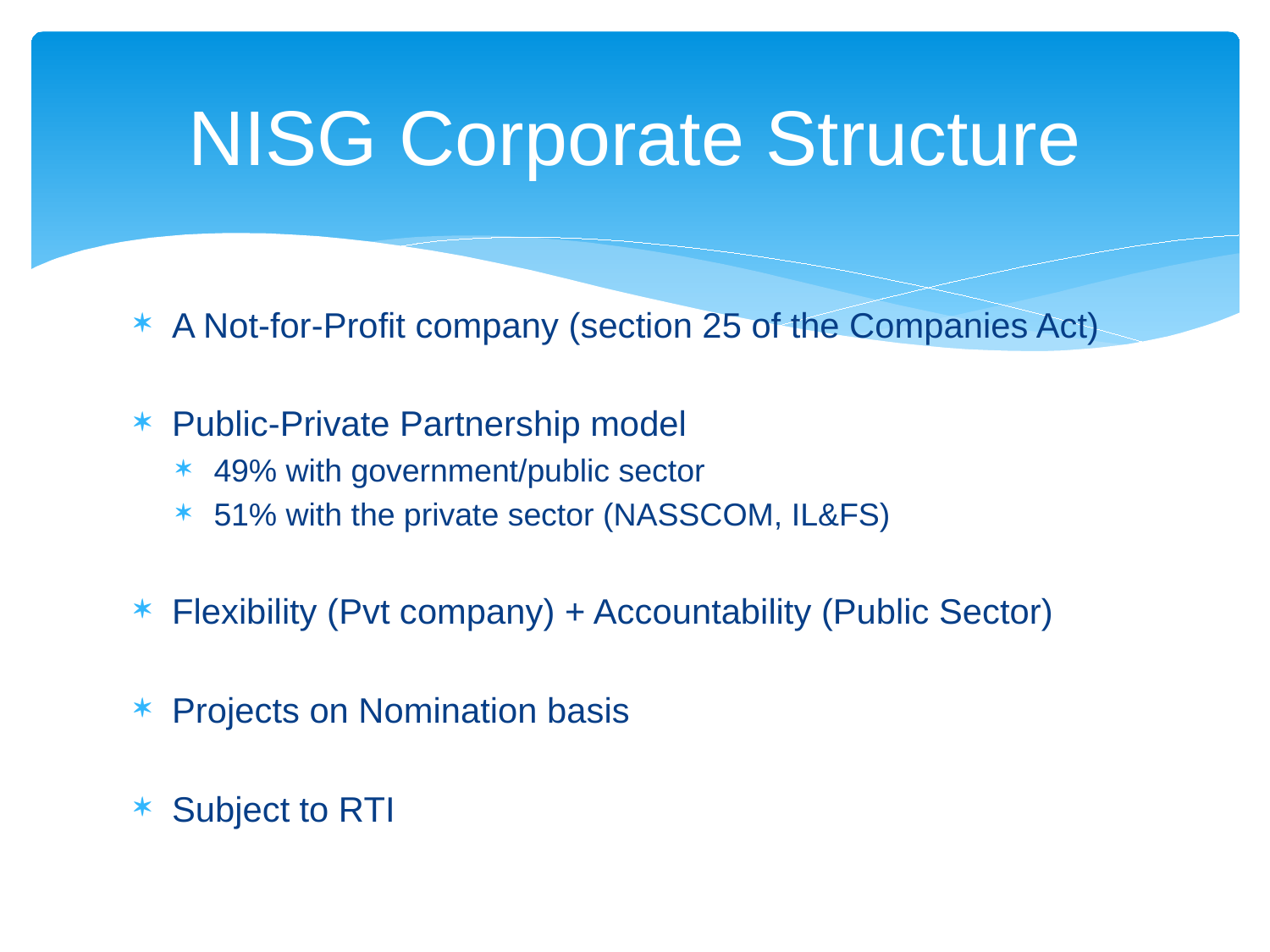

# NISG Corporate Structure
A Not-for-Profit company (section 25 of the Companies Act)

Public-Private Partnership model
49% with government/public sector
51% with the private sector (NASSCOM, IL&FS)

Flexibility (Pvt company) + Accountability (Public Sector)

Projects on Nomination basis

Subject to RTI